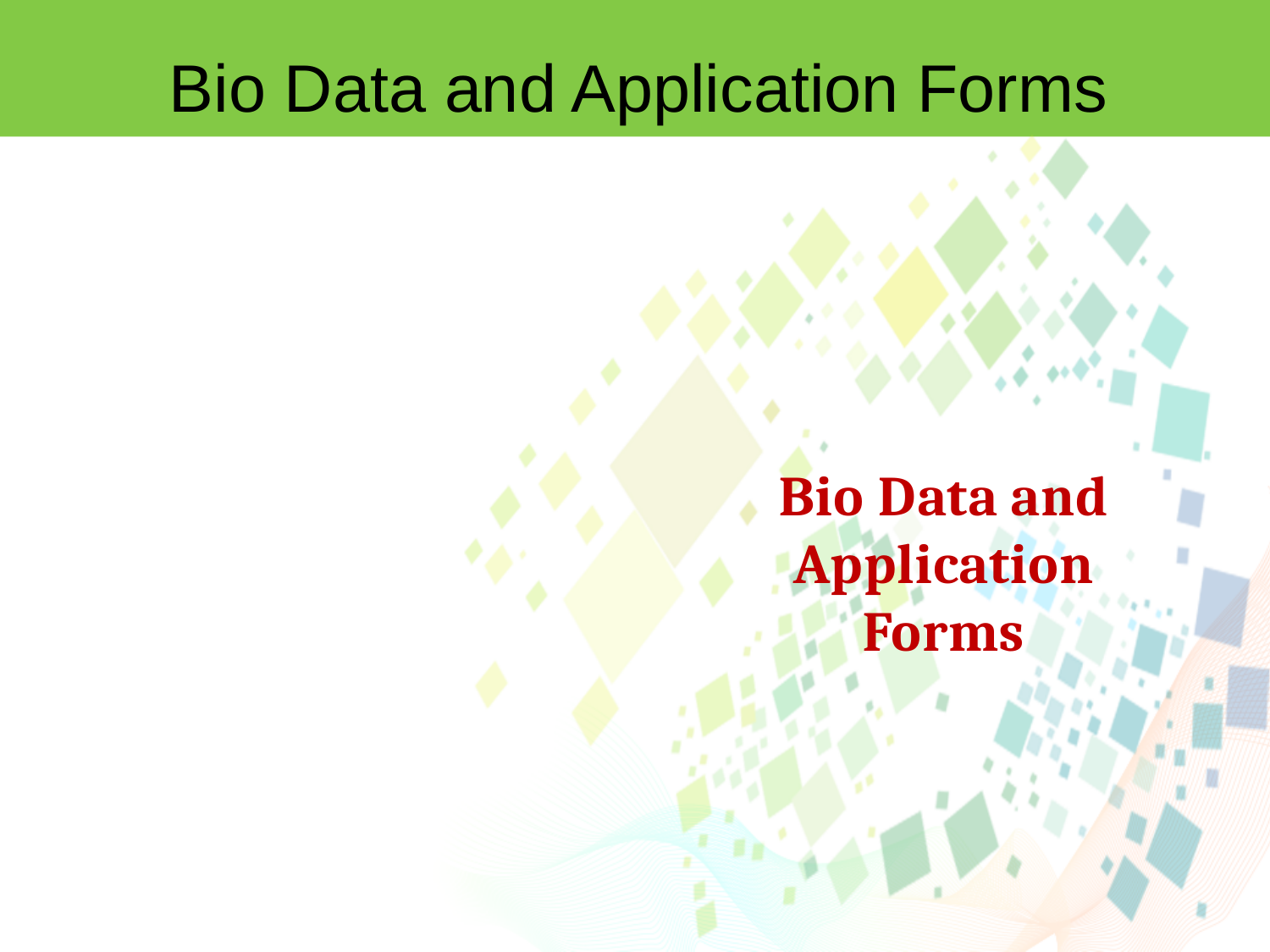

Bio Data and Application Forms
Bio Data and Application Forms